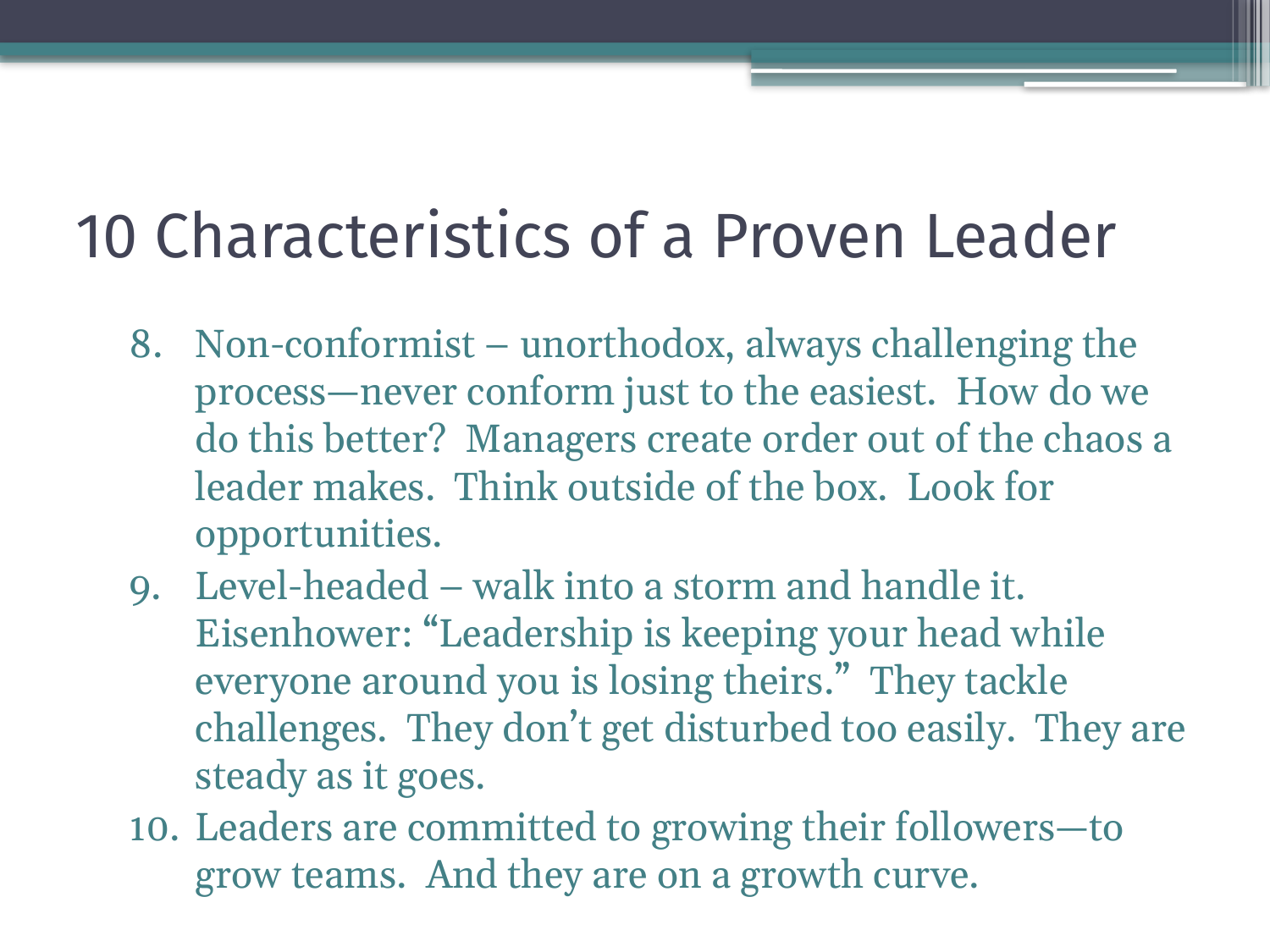

# 10 Characteristics of a Proven Leader
Non-conformist – unorthodox, always challenging the process—never conform just to the easiest.  How do we do this better?  Managers create order out of the chaos a leader makes.  Think outside of the box.  Look for opportunities.
Level-headed – walk into a storm and handle it.  Eisenhower: “Leadership is keeping your head while everyone around you is losing theirs.”  They tackle challenges.  They don’t get disturbed too easily.  They are steady as it goes.
Leaders are committed to growing their followers—to grow teams.  And they are on a growth curve.